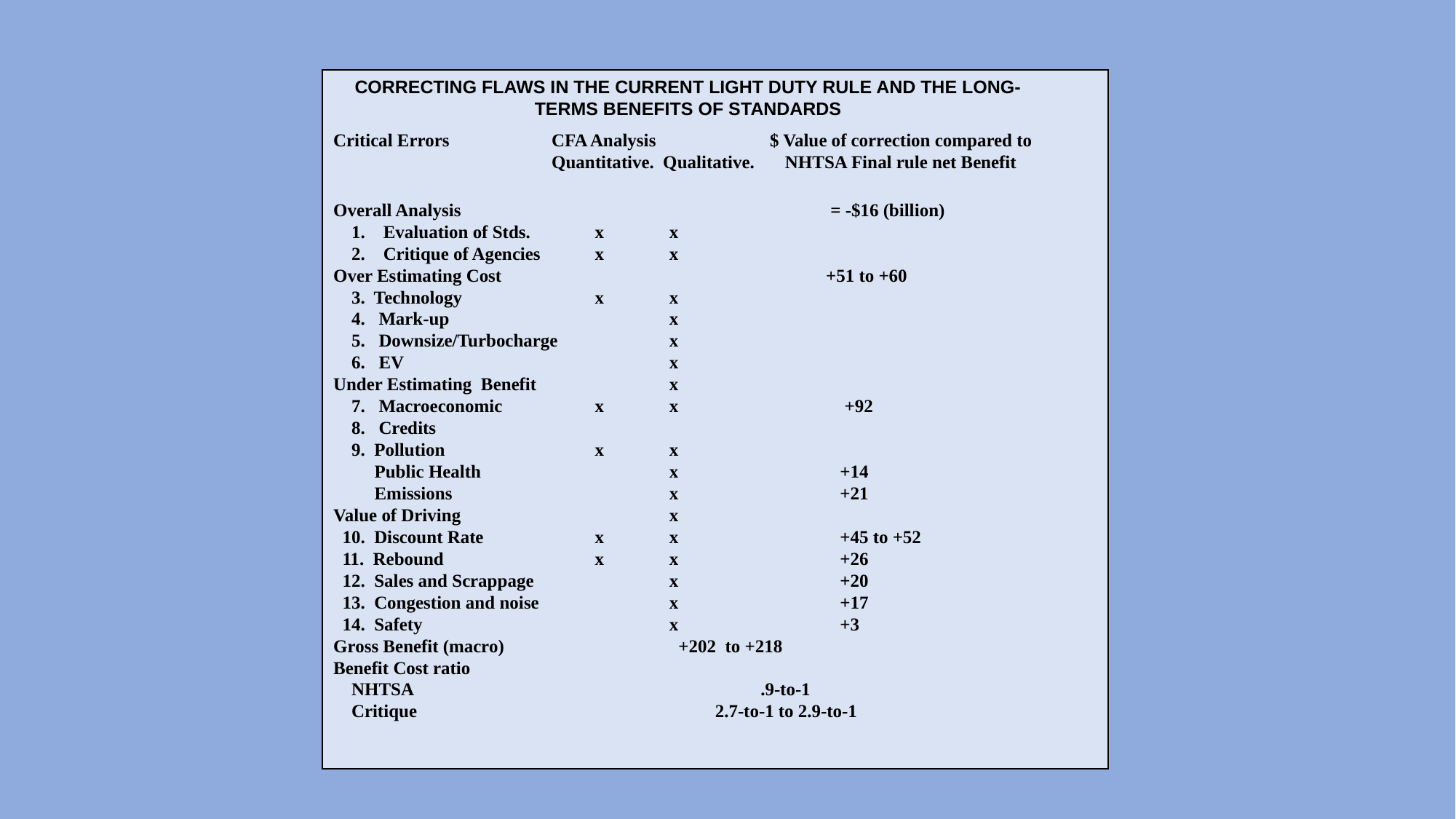

Correcting Flaws in the Current Light Duty Rule and the Long-Terms Benefits of Standards
Critical Errors   	CFA Analysis		$ Value of correction compared to
                                                Quantitative.  Qualitative. 	   NHTSA Final rule net Benefit
Overall Analysis		 	   		             = -$16 (billion)
    1.    Evaluation of Stds.   	x  	    x
    2.    Critique of Agencies	x      	    x
Over Estimating Cost					            +51 to +60
    3.  Technology		x      	    x
    4.   Mark-up	     		    x
    5.   Downsize/Turbocharge    	        	    x
    6.   EV	    		    x
Under Estimating  Benefit		    x
    7.   Macroeconomic       	x      	    x			    +92
    8.   Credits
    9.  Pollution		x     	    x
         Public Health			    x			   +14
         Emissions 			    x			   +21
Value of Driving		        	    x
  10.  Discount Rate         		x      	    x			   +45 to +52
  11.  Rebound		x      	    x			   +26
  12.  Sales and Scrappage              	    x			   +20
  13.  Congestion and noise		    x	 		   +17
  14.  Safety                                         	    x			   +3
Gross Benefit (macro)			      +202  to +218
Benefit Cost ratio
    NHTSA		   		            .9-to-1
    Critique				  2.7-to-1 to 2.9-to-1